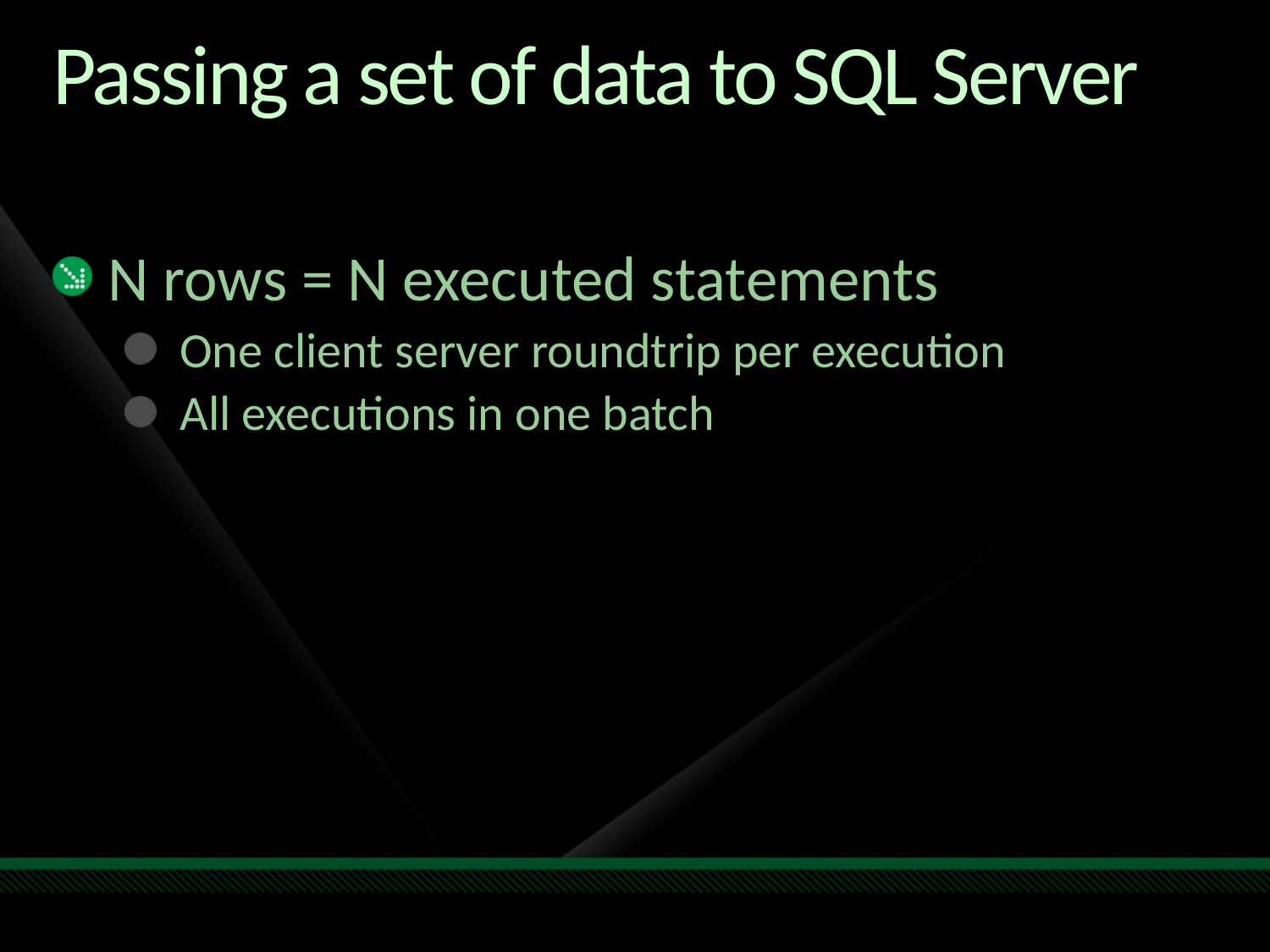

# Passing a set of data to SQL Server
N rows = N executed statements
One client server roundtrip per execution
All executions in one batch